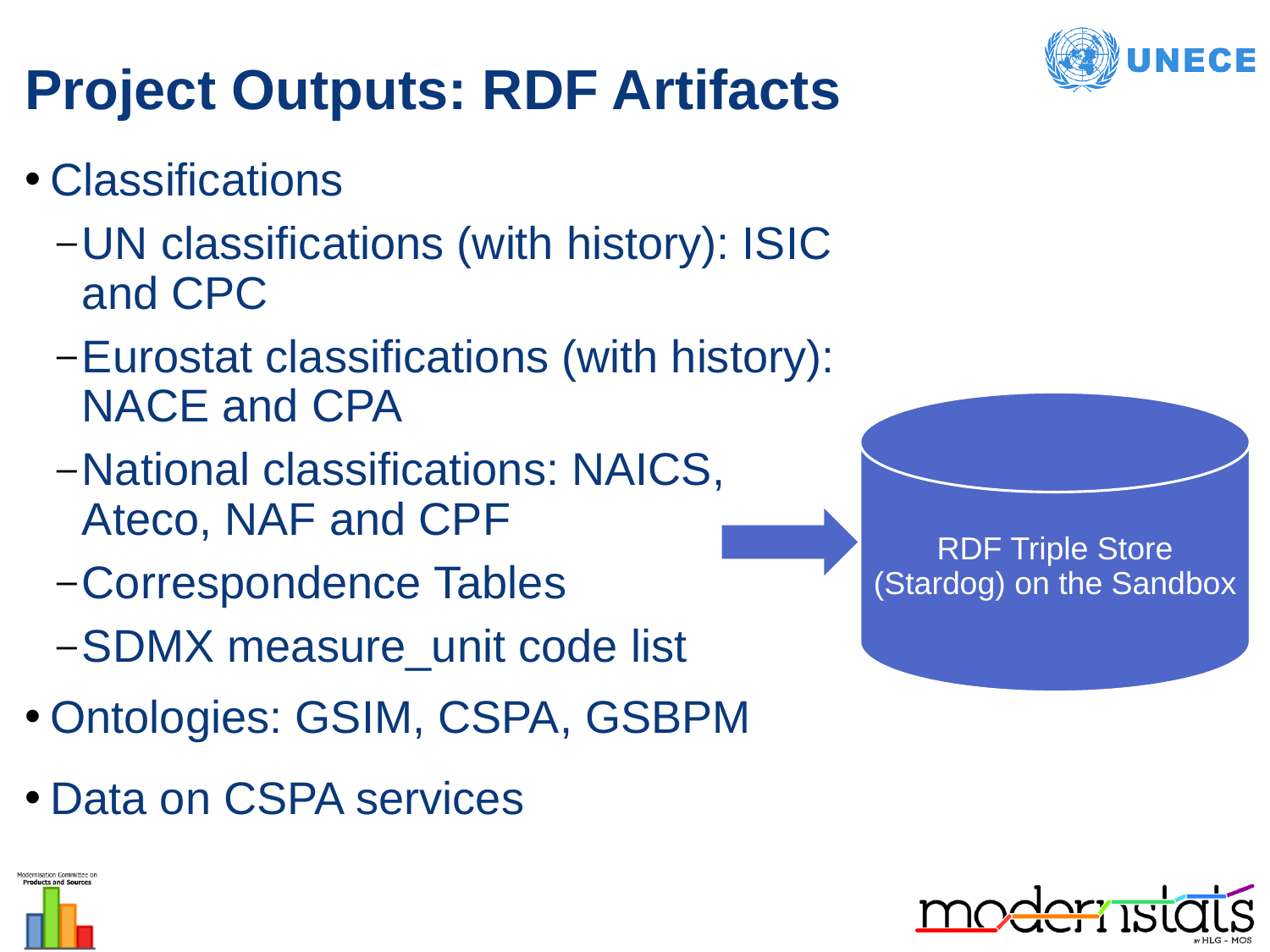

# Project Outputs: RDF Artifacts
Classifications
UN classifications (with history): ISIC and CPC
Eurostat classifications (with history): NACE and CPA
National classifications: NAICS, Ateco, NAF and CPF
Correspondence Tables
SDMX measure_unit code list
Ontologies: GSIM, CSPA, GSBPM
Data on CSPA services

RDF Triple Store (Stardog) on the Sandbox